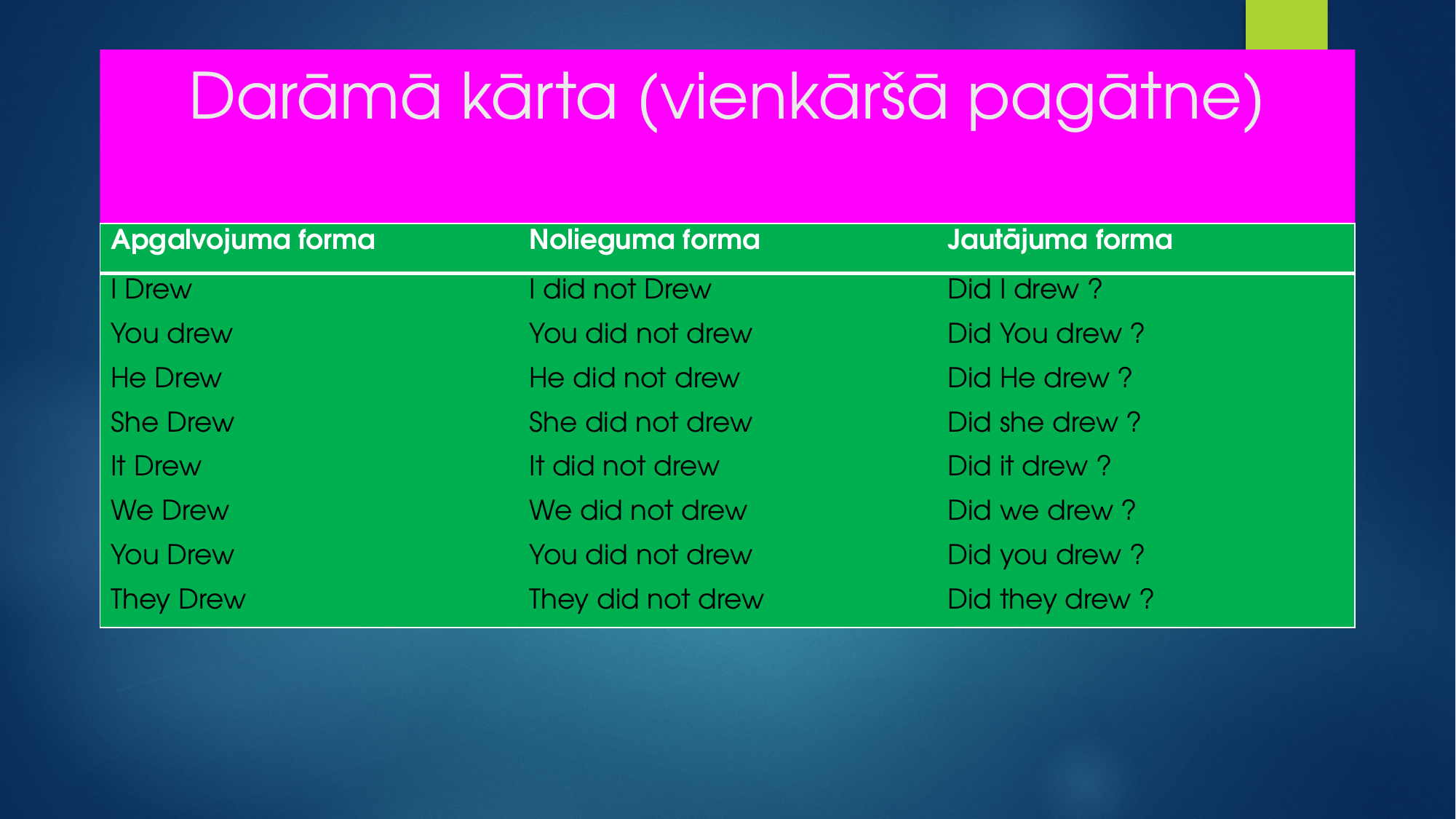

# Darāmā kārta (vienkāršā pagātne)
| Apgalvojuma forma | Nolieguma forma | Jautājuma forma |
| --- | --- | --- |
| I Drew | I did not Drew | Did I drew ? |
| You drew | You did not drew | Did You drew ? |
| He Drew | He did not drew | Did He drew ? |
| She Drew | She did not drew | Did she drew ? |
| It Drew | It did not drew | Did it drew ? |
| We Drew | We did not drew | Did we drew ? |
| You Drew | You did not drew | Did you drew ? |
| They Drew | They did not drew | Did they drew ? |